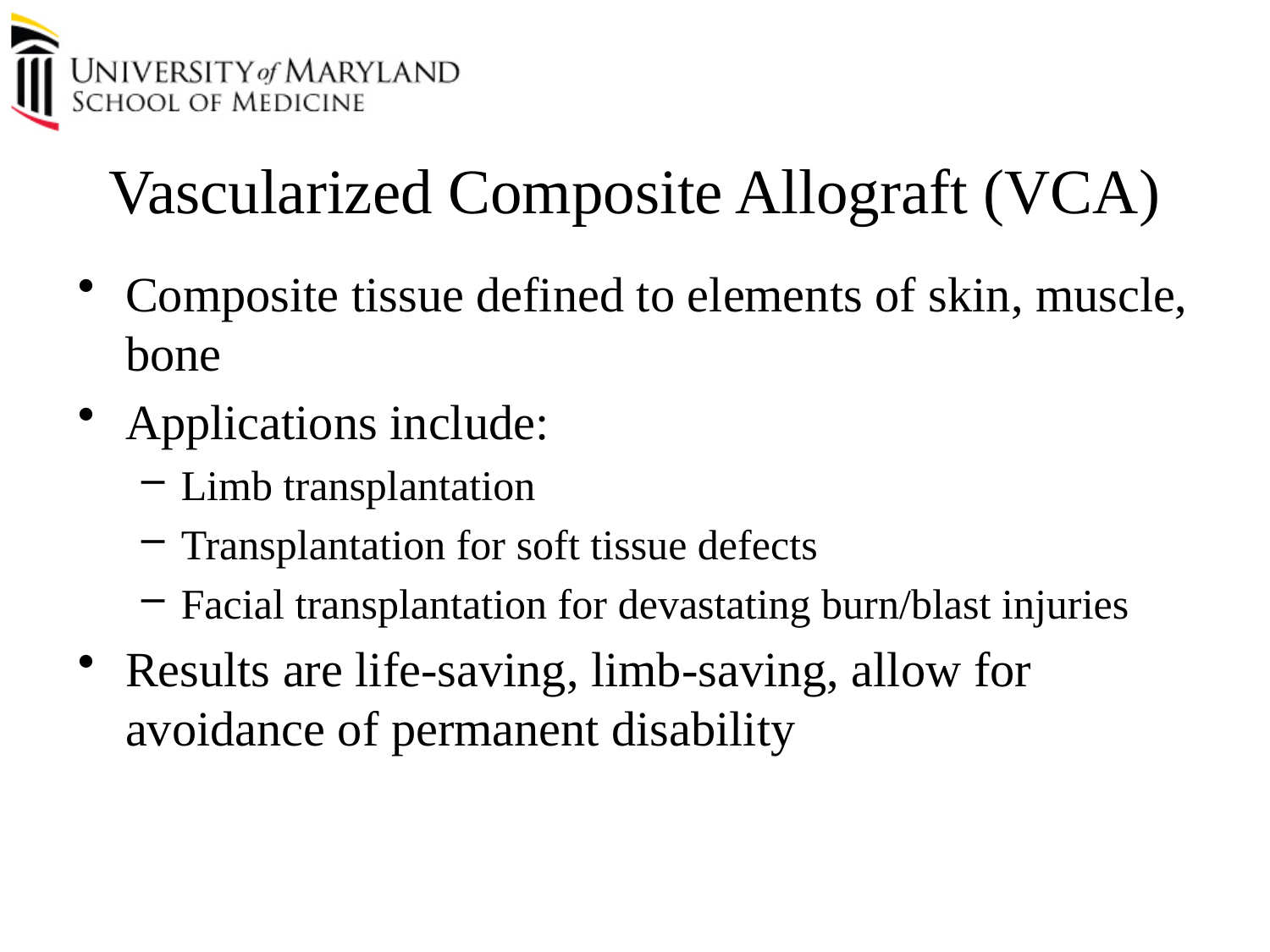

Vascularized Composite Allograft (VCA)
Composite tissue defined to elements of skin, muscle, bone
Applications include:
Limb transplantation
Transplantation for soft tissue defects
Facial transplantation for devastating burn/blast injuries
Results are life-saving, limb-saving, allow for avoidance of permanent disability